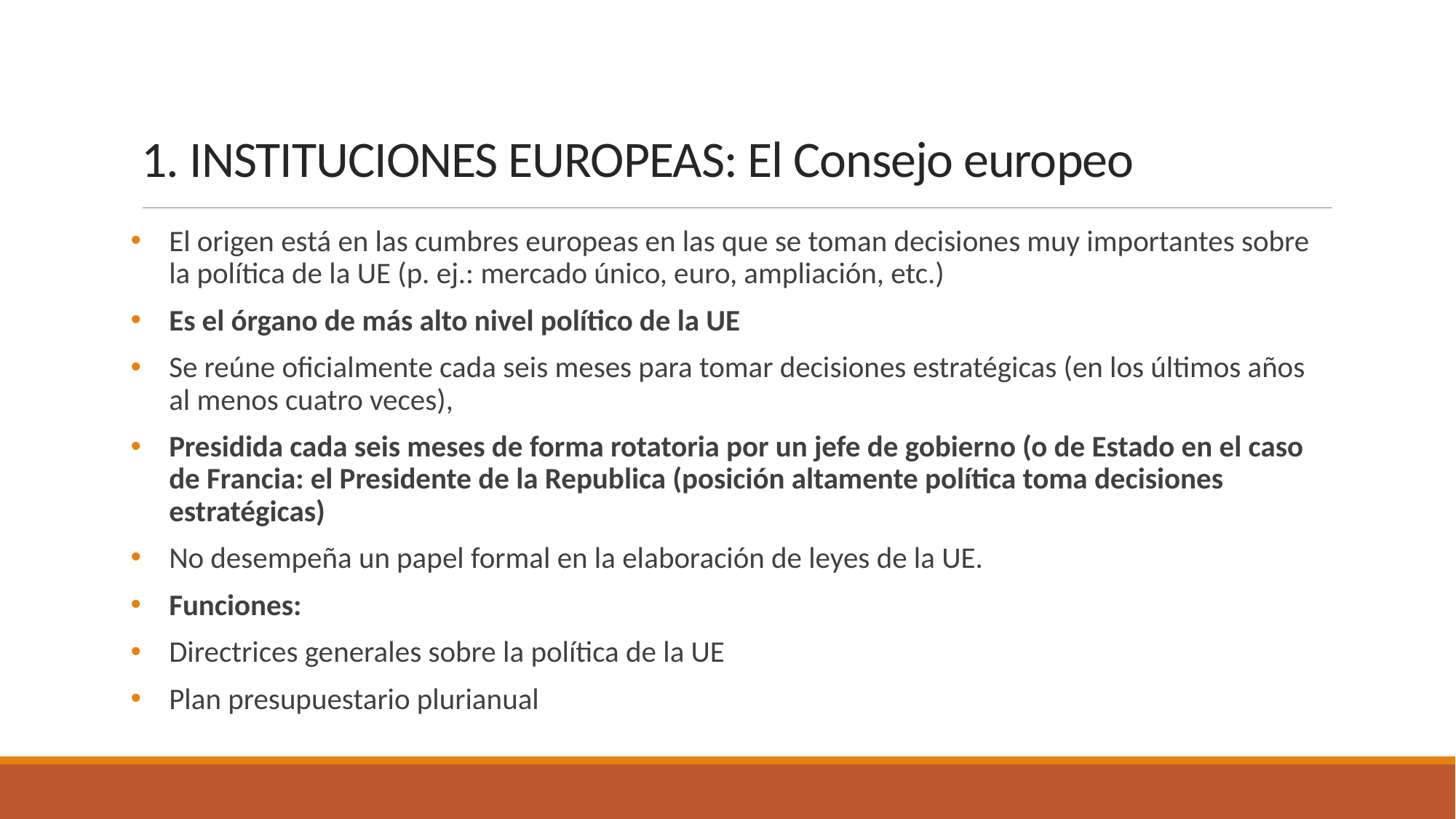

1. INSTITUCIONES EUROPEAS: El Consejo europeo
El origen está en las cumbres europeas en las que se toman decisiones muy importantes sobre la política de la UE (p. ej.: mercado único, euro, ampliación, etc.)
Es el órgano de más alto nivel político de la UE
Se reúne oficialmente cada seis meses para tomar decisiones estratégicas (en los últimos años al menos cuatro veces),
Presidida cada seis meses de forma rotatoria por un jefe de gobierno (o de Estado en el caso de Francia: el Presidente de la Republica (posición altamente política toma decisiones estratégicas)
No desempeña un papel formal en la elaboración de leyes de la UE.
Funciones:
Directrices generales sobre la política de la UE
Plan presupuestario plurianual